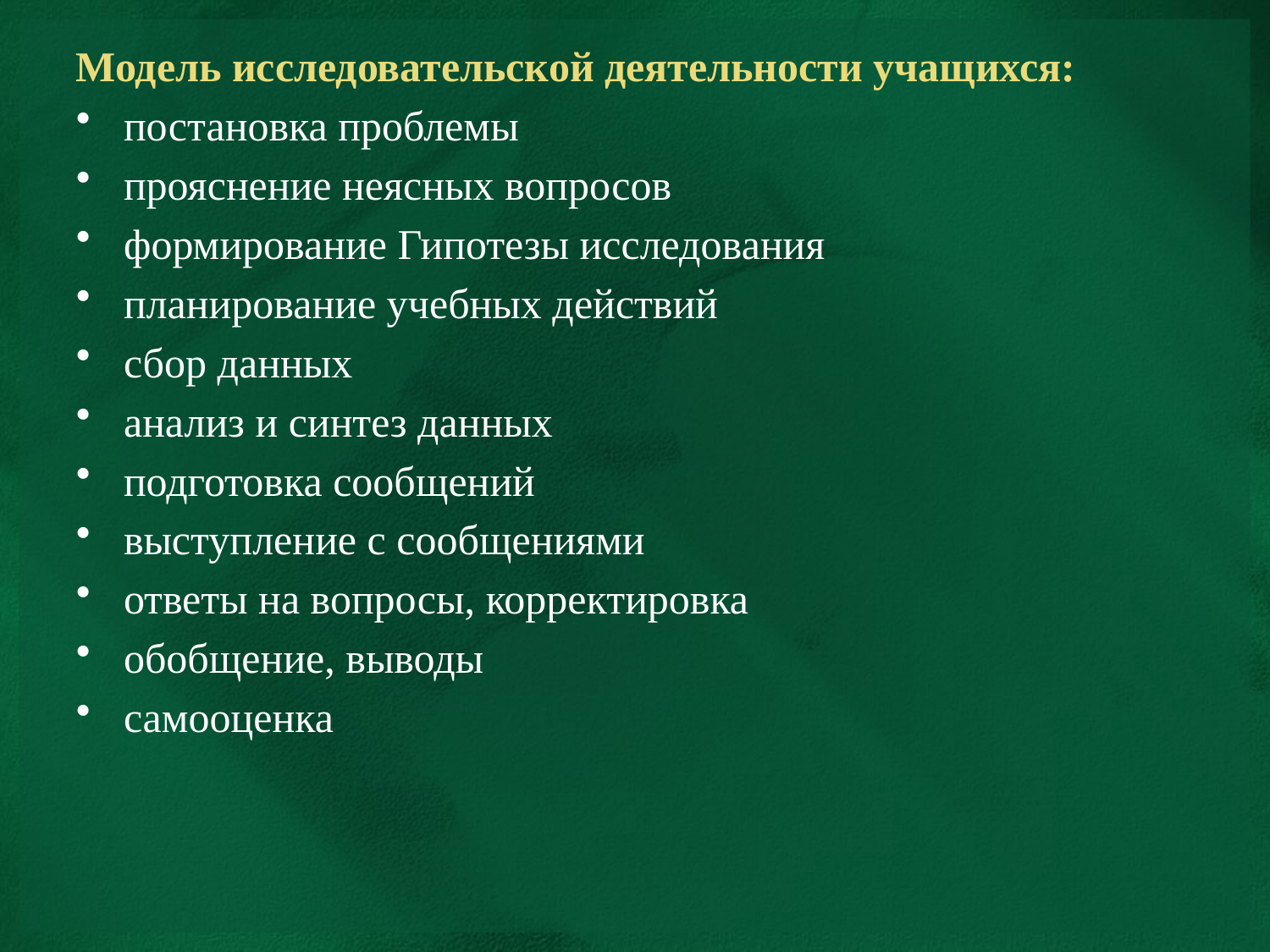

Модель исследовательской деятельности учащихся:
постановка проблемы
прояснение неясных вопросов
формирование Гипотезы исследования
планирование учебных действий
сбор данных
анализ и синтез данных
подготовка сообщений
выступление с сообщениями
ответы на вопросы, корректировка
обобщение, выводы
самооценка